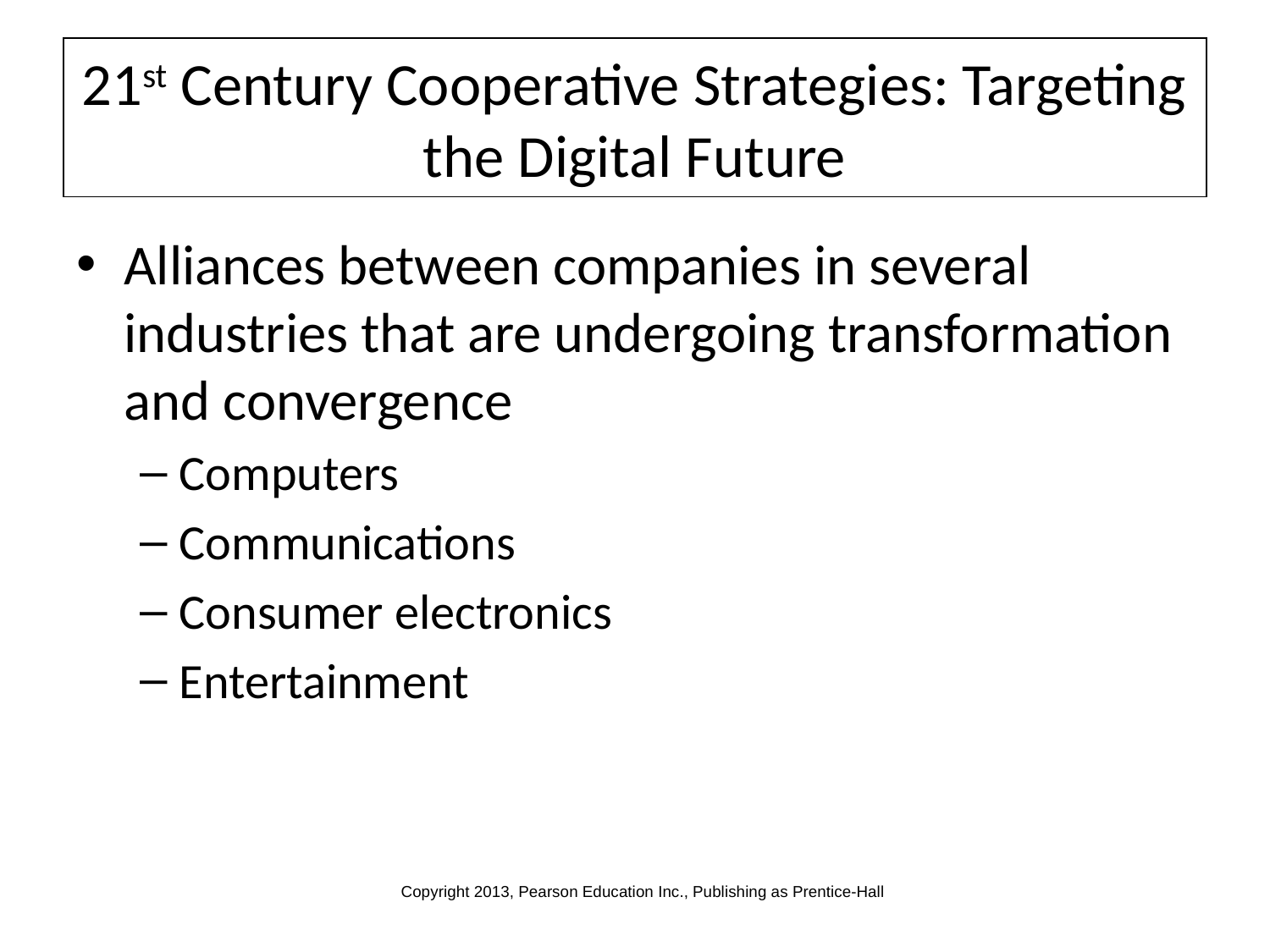

# 21st Century Cooperative Strategies: Targeting the Digital Future
Alliances between companies in several industries that are undergoing transformation and convergence
Computers
Communications
Consumer electronics
Entertainment
Copyright 2013, Pearson Education Inc., Publishing as Prentice-Hall